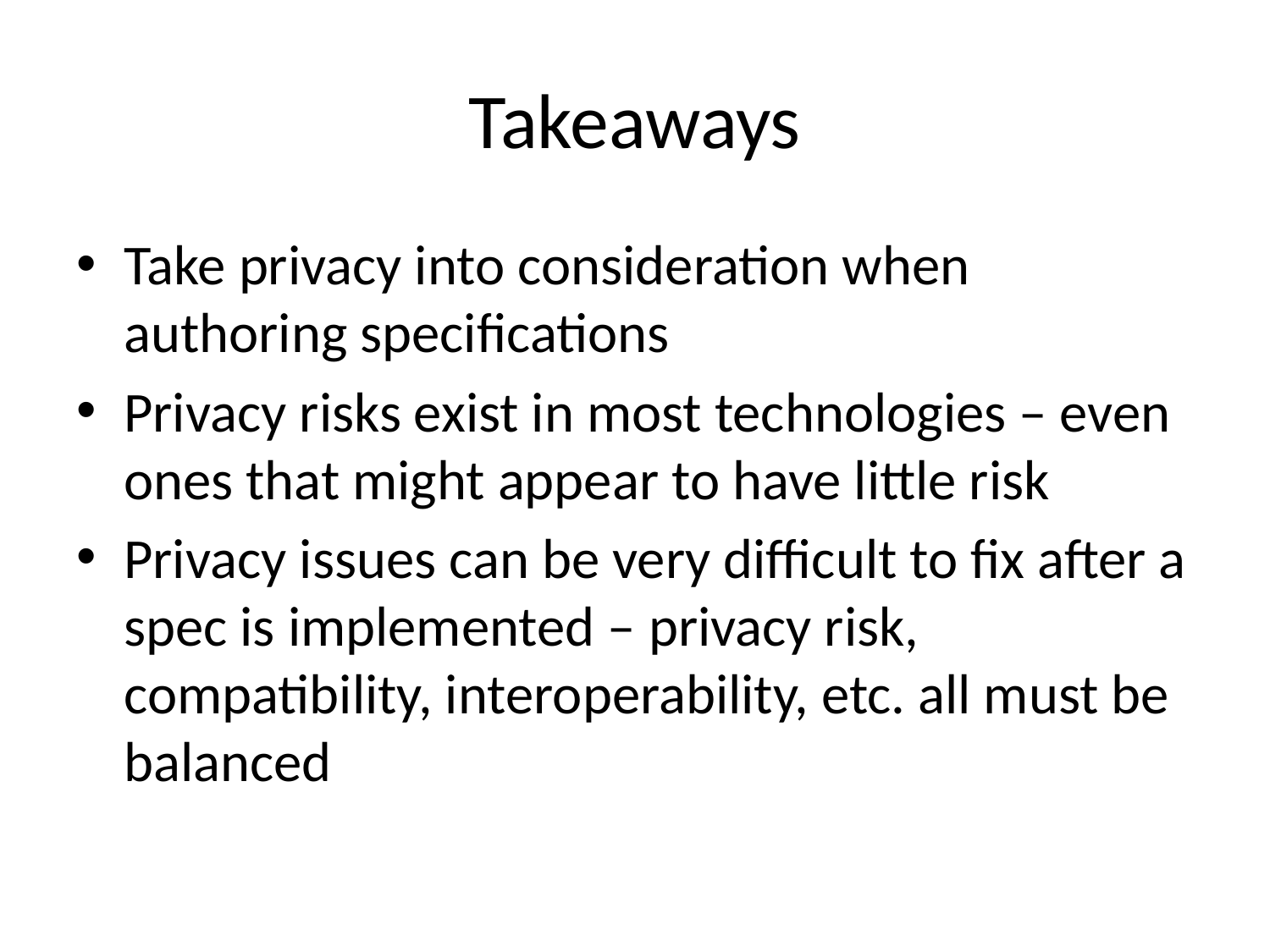

# Takeaways
Take privacy into consideration when authoring specifications
Privacy risks exist in most technologies – even ones that might appear to have little risk
Privacy issues can be very difficult to fix after a spec is implemented – privacy risk, compatibility, interoperability, etc. all must be balanced